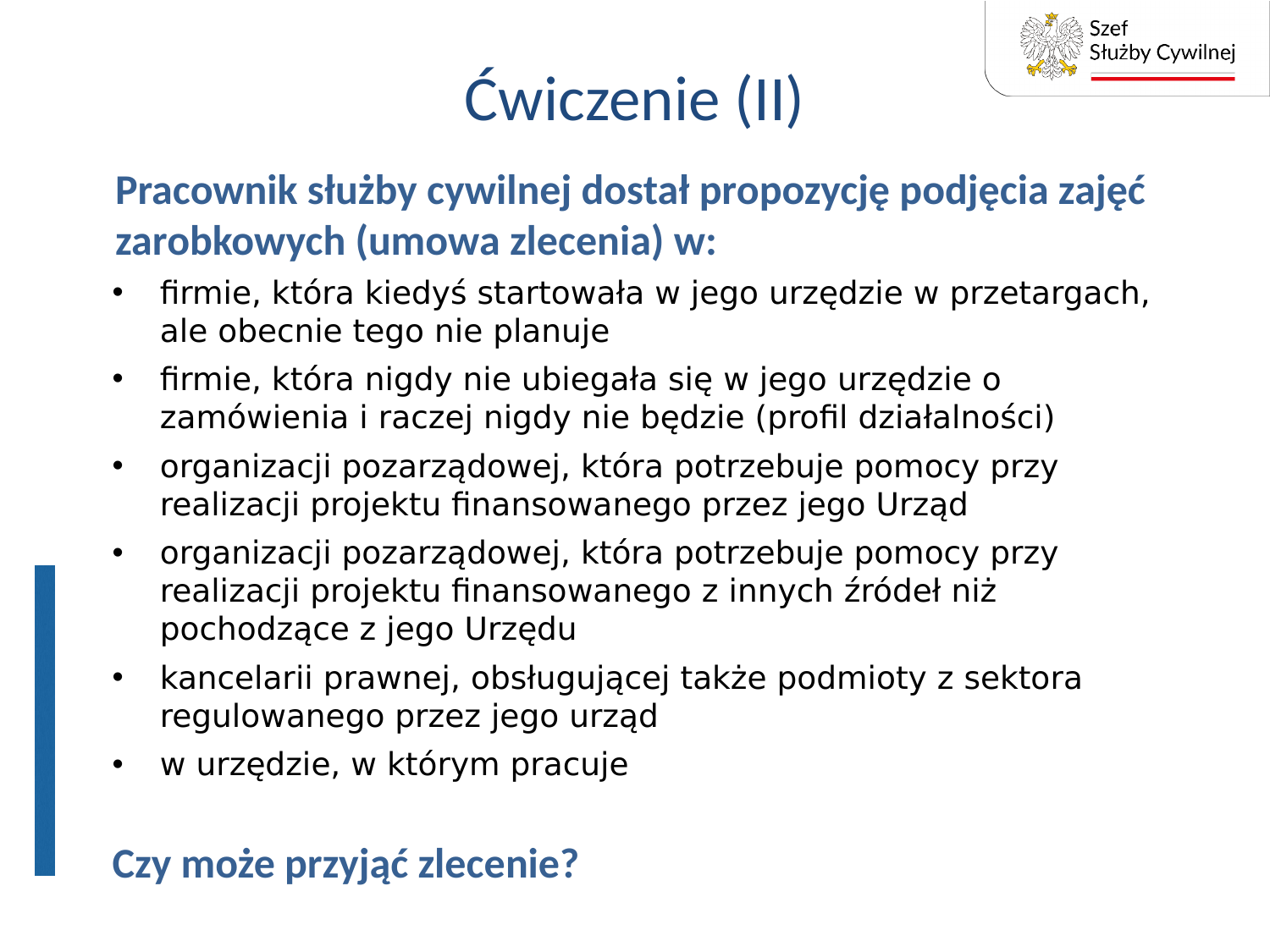

# Ćwiczenie (II)
Pracownik służby cywilnej dostał propozycję podjęcia zajęć zarobkowych (umowa zlecenia) w:
firmie, która kiedyś startowała w jego urzędzie w przetargach, ale obecnie tego nie planuje
firmie, która nigdy nie ubiegała się w jego urzędzie o zamówienia i raczej nigdy nie będzie (profil działalności)
organizacji pozarządowej, która potrzebuje pomocy przy realizacji projektu finansowanego przez jego Urząd
organizacji pozarządowej, która potrzebuje pomocy przy realizacji projektu finansowanego z innych źródeł niż pochodzące z jego Urzędu
kancelarii prawnej, obsługującej także podmioty z sektora regulowanego przez jego urząd
w urzędzie, w którym pracuje
Czy może przyjąć zlecenie?